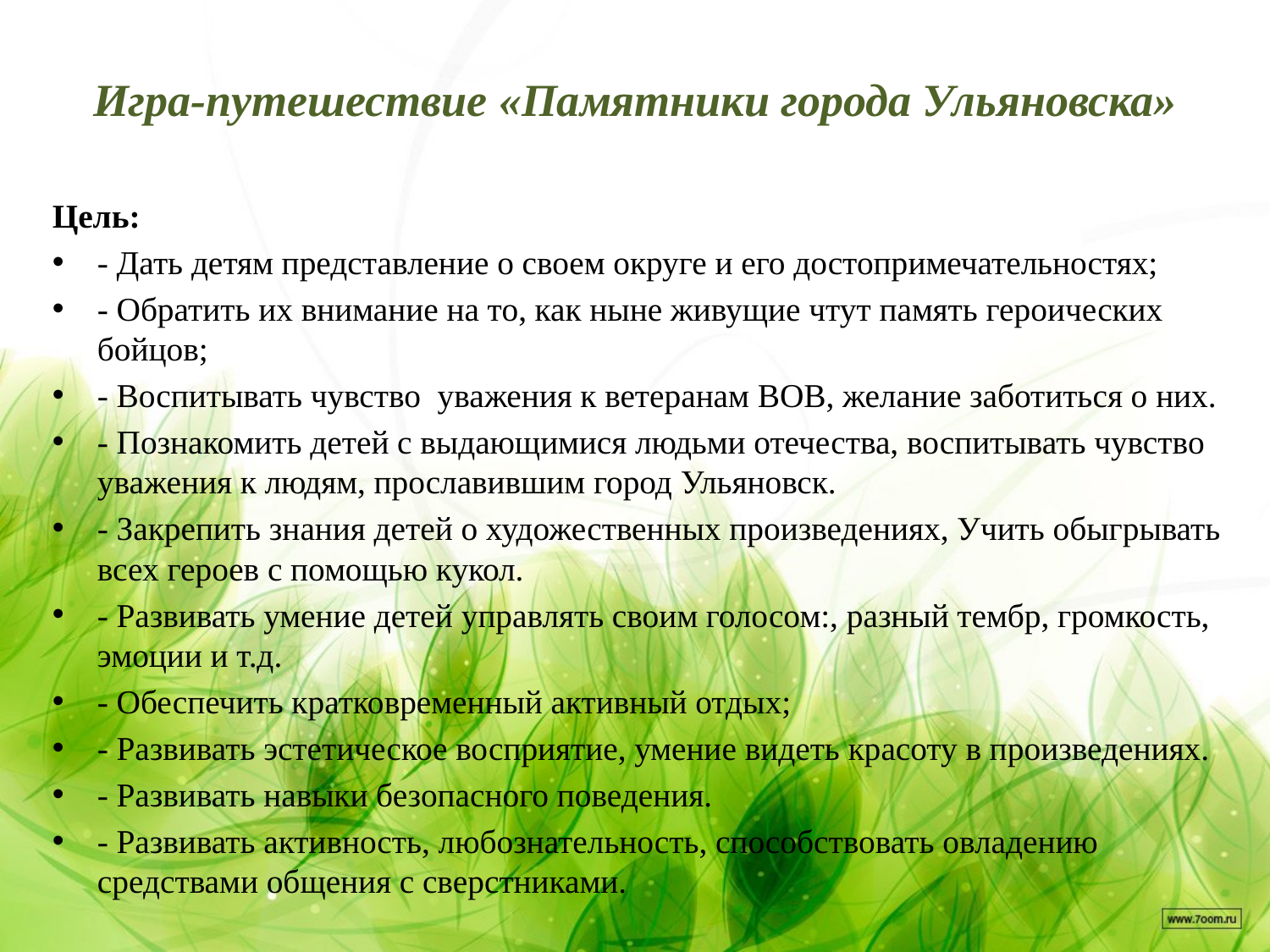

# Игра-путешествие «Памятники города Ульяновска»
Цель:
- Дать детям представление о своем округе и его достопримечательностях;
- Обратить их внимание на то, как ныне живущие чтут память героических бойцов;
- Воспитывать чувство  уважения к ветеранам ВОВ, желание заботиться о них.
- Познакомить детей с выдающимися людьми отечества, воспитывать чувство уважения к людям, прославившим город Ульяновск.
- Закрепить знания детей о художественных произведениях, Учить обыгрывать всех героев с помощью кукол.
- Развивать умение детей управлять своим голосом:, разный тембр, громкость, эмоции и т.д.
- Обеспечить кратковременный активный отдых;
- Развивать эстетическое восприятие, умение видеть красоту в произведениях.
- Развивать навыки безопасного поведения.
- Развивать активность, любознательность, способствовать овладению средствами общения с сверстниками.